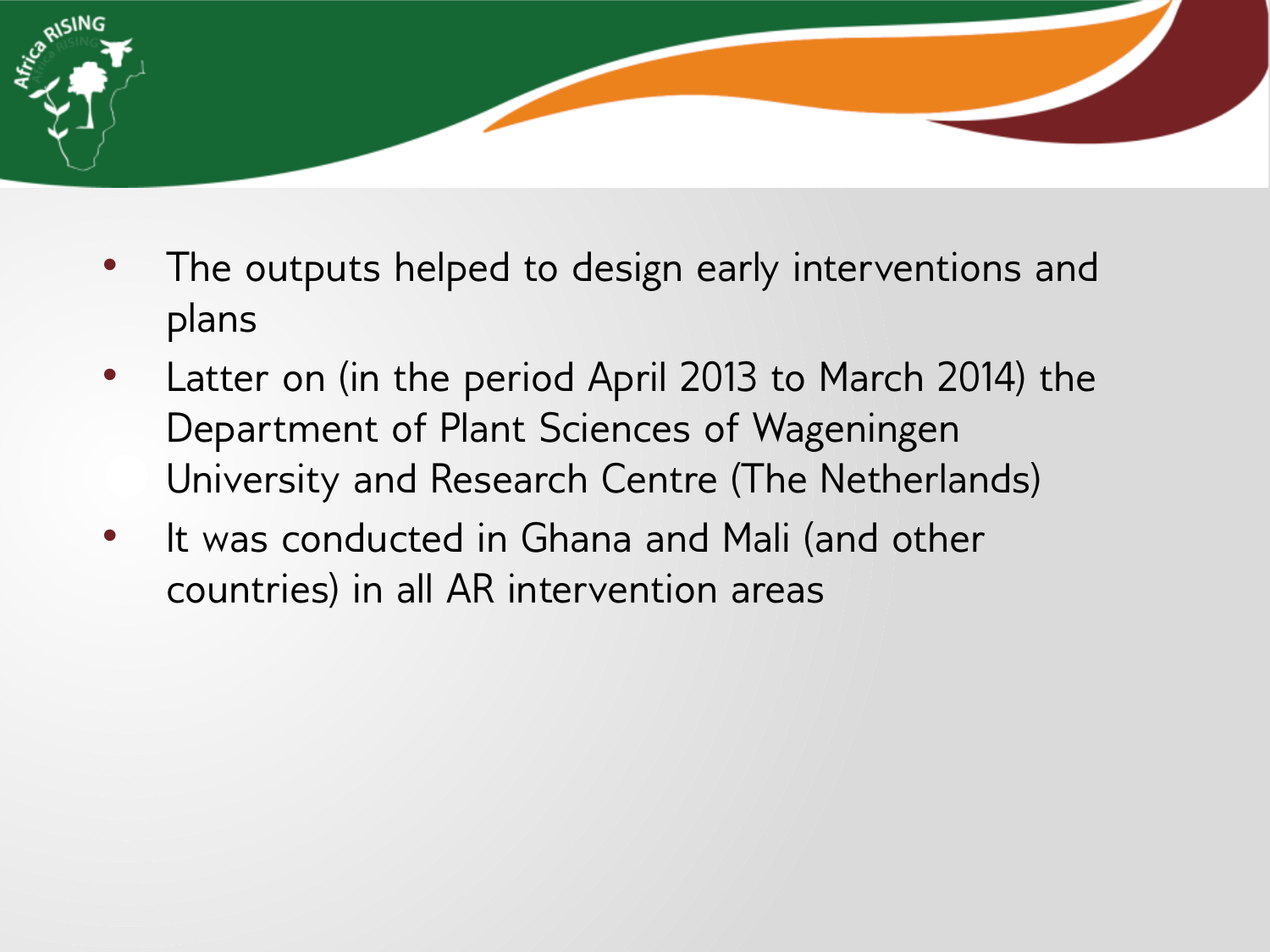

The outputs helped to design early interventions and plans
Latter on (in the period April 2013 to March 2014) the Department of Plant Sciences of Wageningen University and Research Centre (The Netherlands)
It was conducted in Ghana and Mali (and other countries) in all AR intervention areas